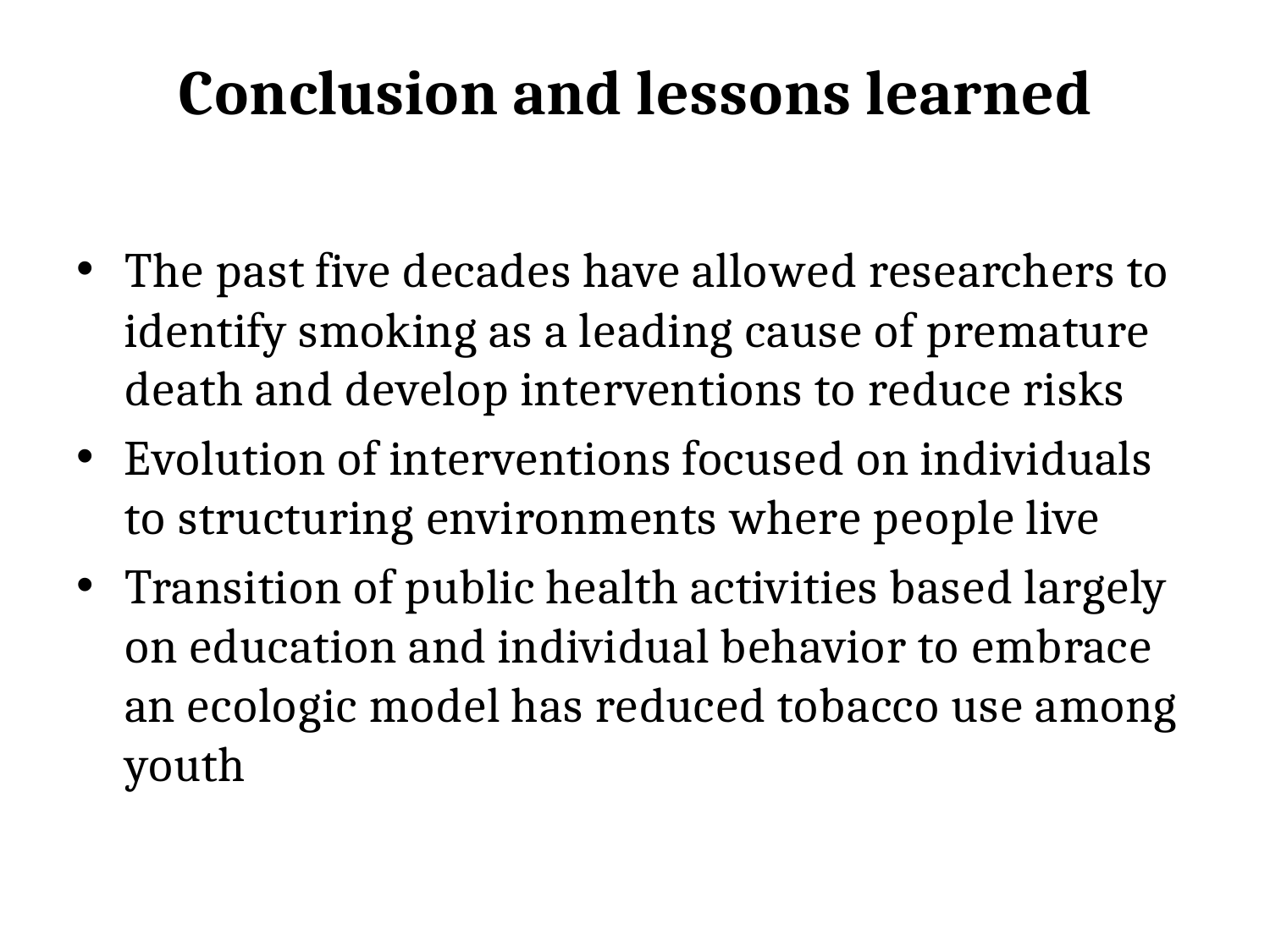

# Conclusion and lessons learned
The past five decades have allowed researchers to identify smoking as a leading cause of premature death and develop interventions to reduce risks
Evolution of interventions focused on individuals to structuring environments where people live
Transition of public health activities based largely on education and individual behavior to embrace an ecologic model has reduced tobacco use among youth